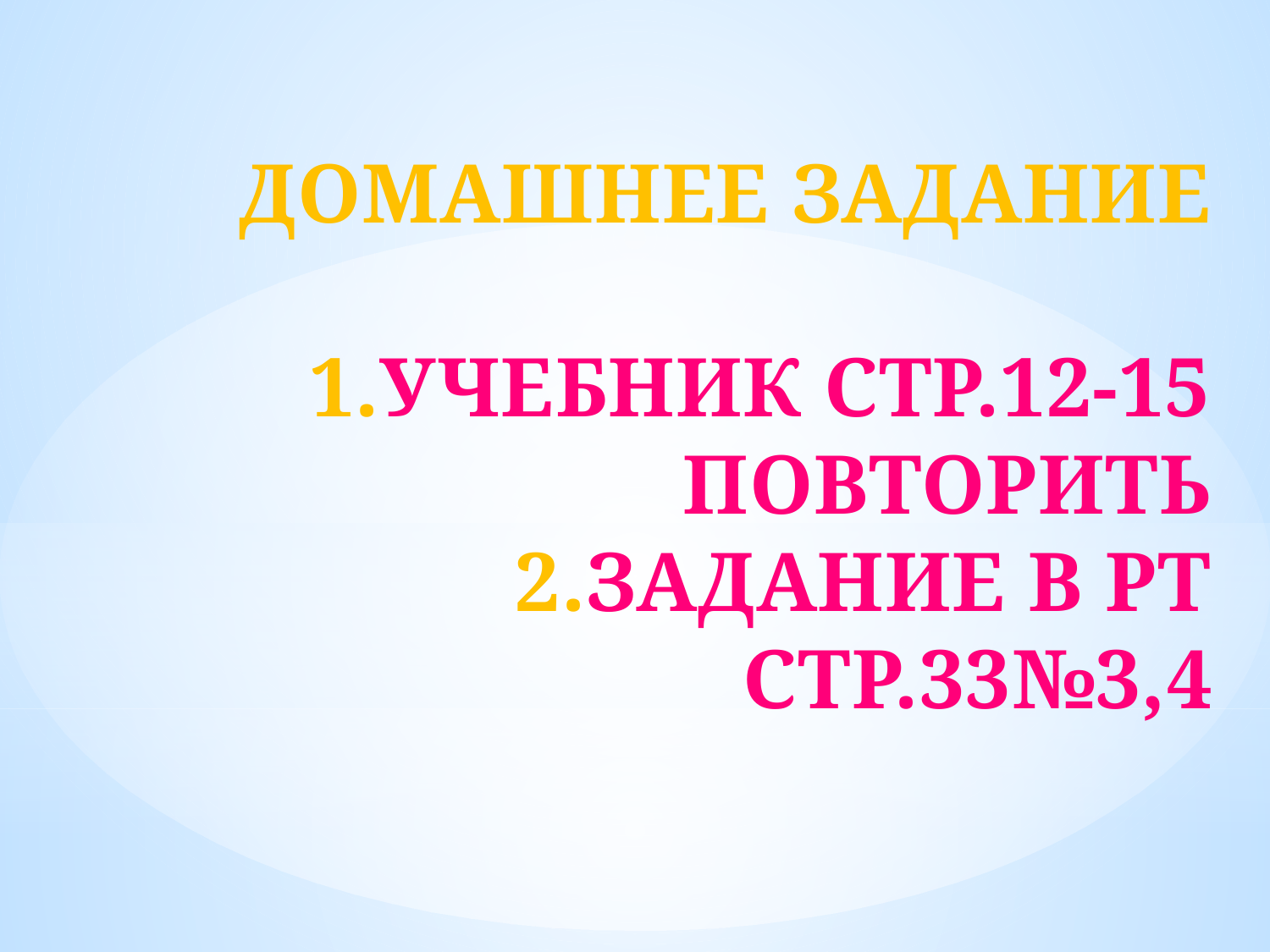

# ДОМАШНЕЕ ЗАДАНИЕ 1.УЧЕБНИК СТР.12-15 ПОВТОРИТЬ 2.ЗАДАНИЕ В РТ СТР.33№3,4